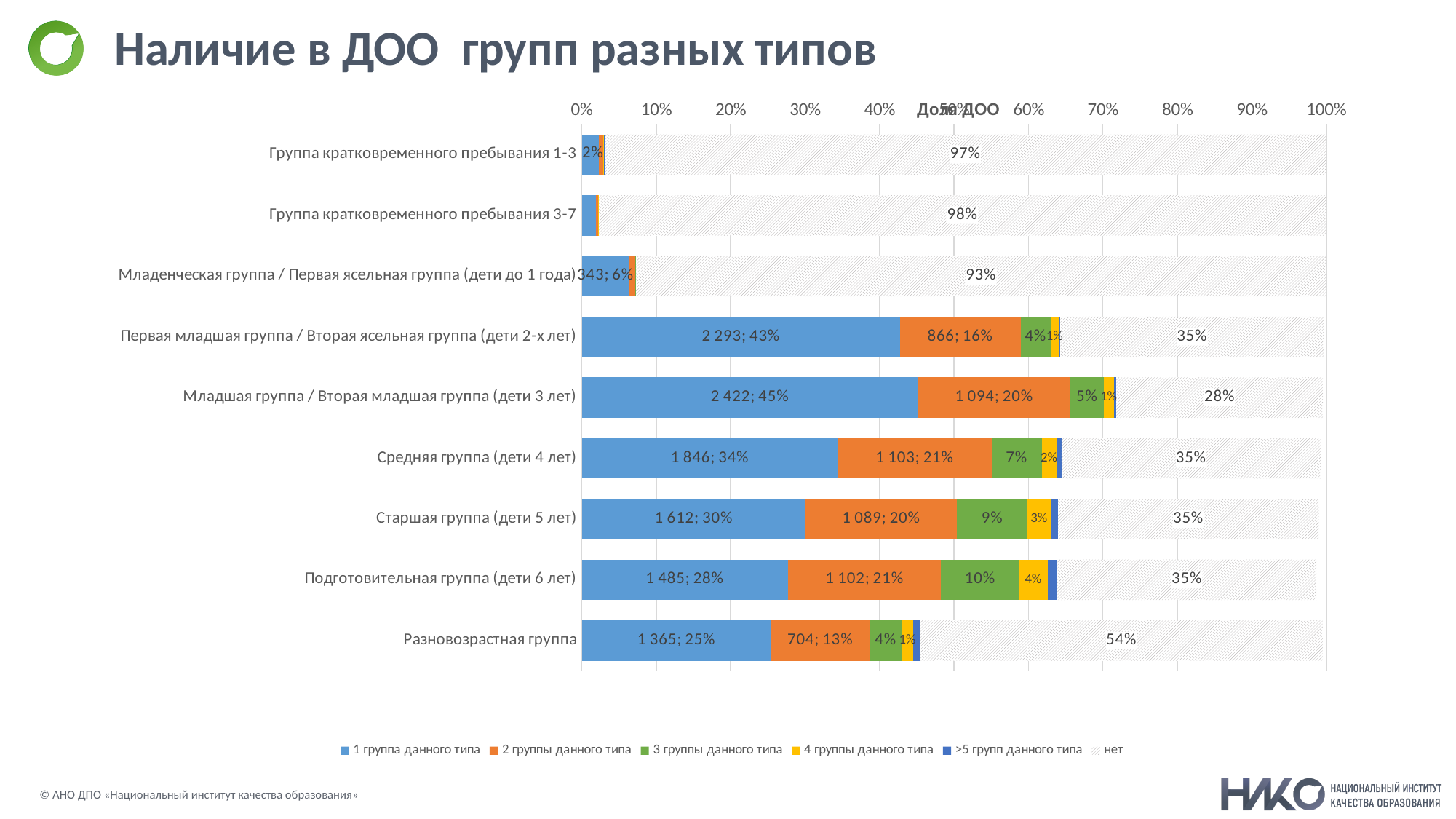

# Наличие в ДОО  групп разных типов

### Chart

| Category | 1 группа данного типа | 2 группы данного типа | 3 группы данного типа | 4 группы данного типа | >5 групп данного типа | нет |
|---|---|---|---|---|---|---|
| Группа кратковременного пребывания 1-3 | 0.022952043291658893 | 0.005598059339428998 | 0.0007464079119238664 | 0.0007464079119238664 | 0.0005598059339428998 | 0.9693972756111214 |
| Группа кратковременного пребывания 3-7 | 0.019033401754058592 | 0.0029856316476954657 | 0.0003732039559619332 | 0.0003732039559619332 | 0.0 | 0.977234558686322 |
| Младенческая группа / Первая ясельная группа (дети до 1 года) | 0.06400447844747155 | 0.007464079119238664 | 0.000933009889904833 | 0.0001866019779809666 | 0.0003732039559619332 | 0.927038626609442 |
| Первая младшая группа / Вторая ясельная группа (дети 2-х лет) | 0.4278783355103564 | 0.16159731293151708 | 0.040492629221869754 | 0.011009516700877029 | 0.0020526217577906325 | 0.3536107482739317 |
| Младшая группа / Вторая младшая группа (дети 3 лет) | 0.4519499906699011 | 0.20414256391117747 | 0.04515767867139392 | 0.013621944392610563 | 0.003358835603657399 | 0.2771039373017354 |
| Средняя группа (дети 4 лет) | 0.3444672513528643 | 0.20582198171300617 | 0.06792311998507185 | 0.019406605710020525 | 0.006531069229333831 | 0.3485724948684456 |
| Старшая группа (дети 5 лет) | 0.30080238850531815 | 0.20320955402127264 | 0.09479380481433103 | 0.031162530322821423 | 0.009703302855010263 | 0.3502519126702743 |
| Подготовительная группа (дети 6 лет) | 0.2771039373017354 | 0.2056353797350252 | 0.1044971076693413 | 0.03899981339802202 | 0.012875536480686695 | 0.3474528830005598 |
| Разновозрастная группа | 0.25471169994401943 | 0.13136779249860048 | 0.04441127075947005 | 0.014554954282515395 | 0.009703302855010263 | 0.5403993282328793 |